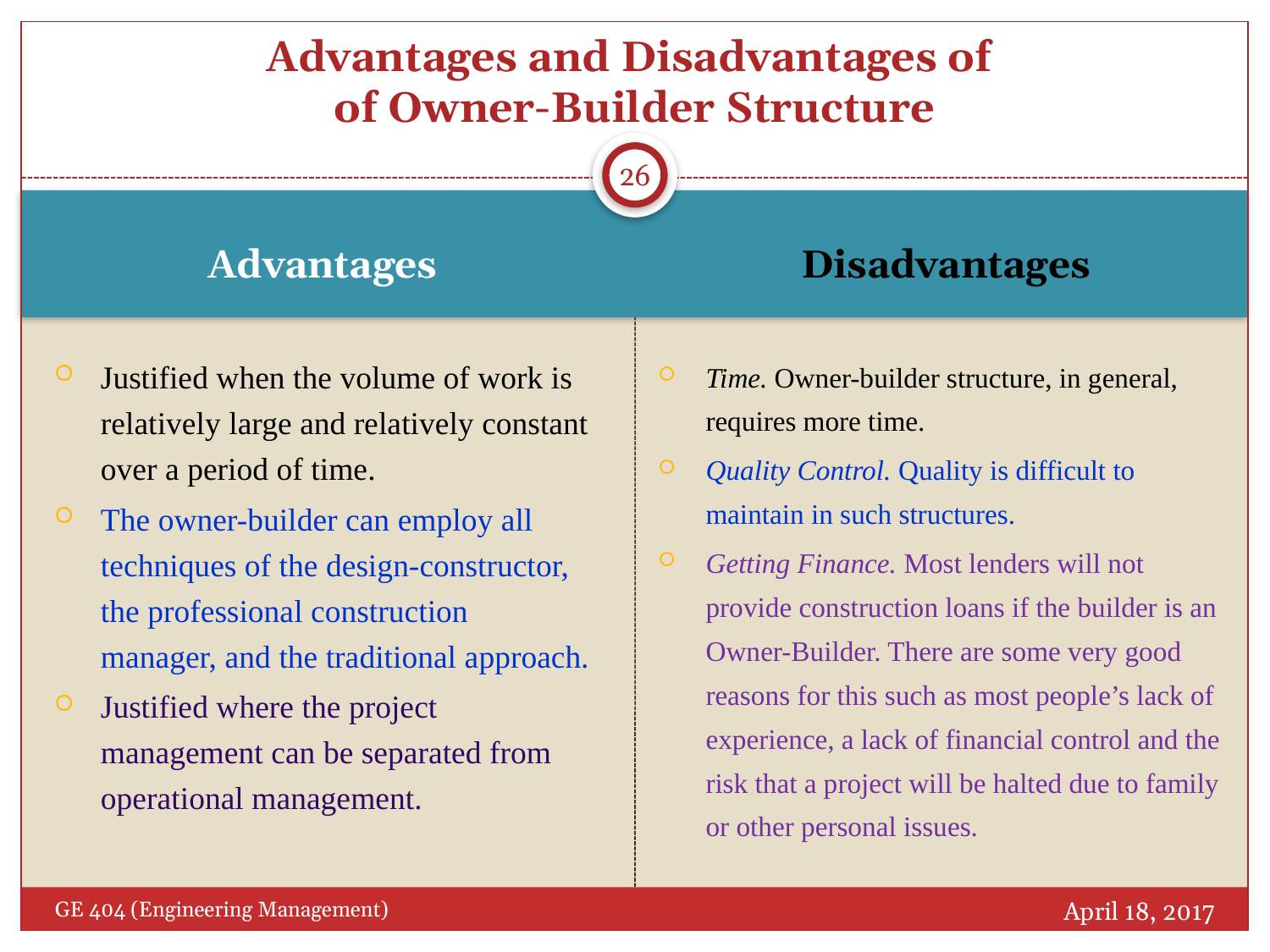

# Advantages and Disadvantages of of Owner-Builder Structure
26
Advantages
Disadvantages
Justified when the volume of work is relatively large and relatively constant over a period of time.
The owner-builder can employ all techniques of the design-constructor, the professional construction manager, and the traditional approach.
Justified where the project management can be separated from operational management.

Time. Owner-builder structure, in general, requires more time.
Quality Control. Quality is difficult to maintain in such structures.
Getting Finance. Most lenders will not provide construction loans if the builder is an Owner-Builder. There are some very good reasons for this such as most people’s lack of experience, a lack of financial control and the risk that a project will be halted due to family or other personal issues.

April 18, 2017
GE 404 (Engineering Management)